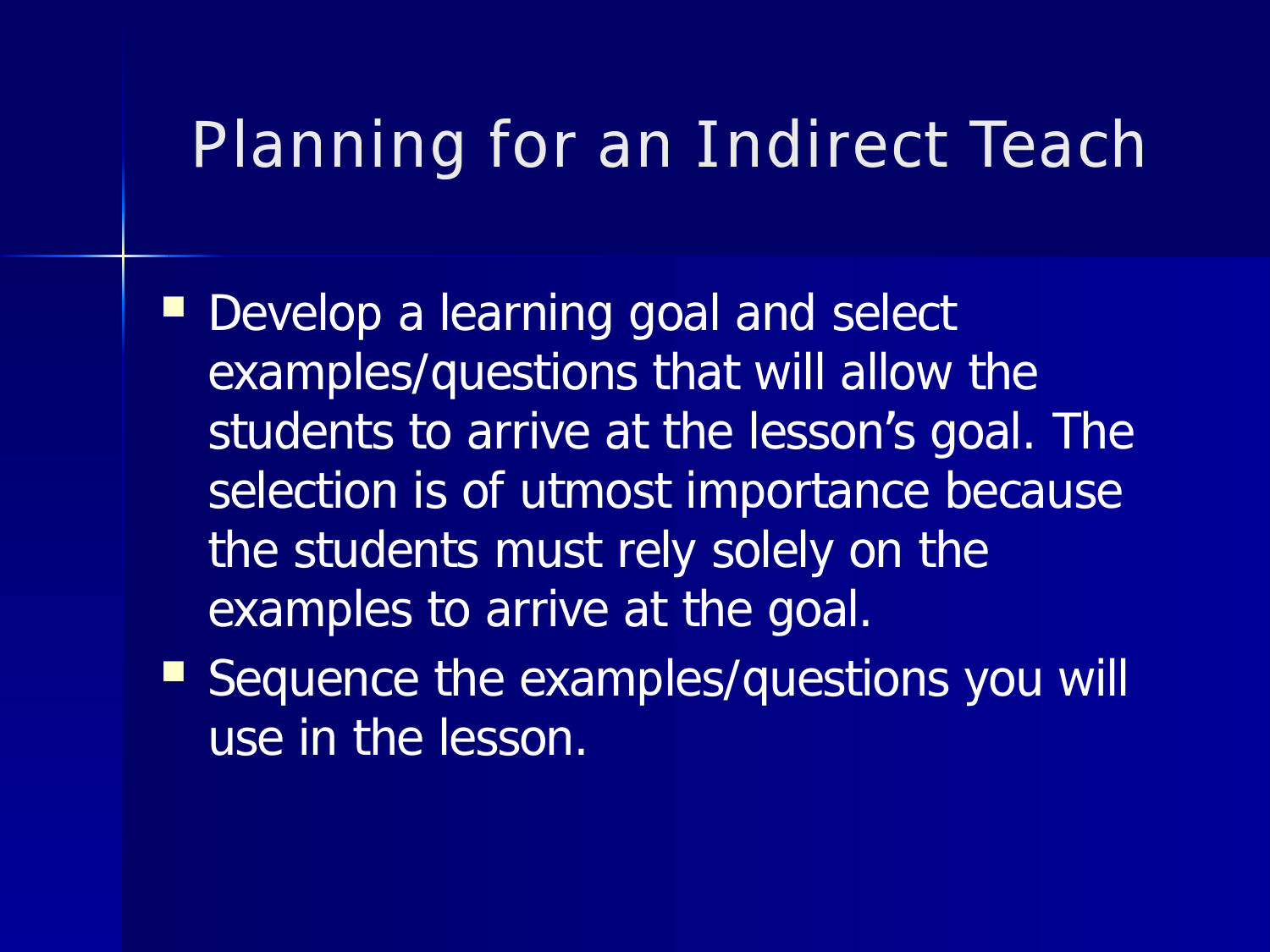

# Planning for an Indirect Teach
Develop a learning goal and select examples/questions that will allow the students to arrive at the lesson’s goal. The selection is of utmost importance because the students must rely solely on the examples to arrive at the goal.
Sequence the examples/questions you will use in the lesson.